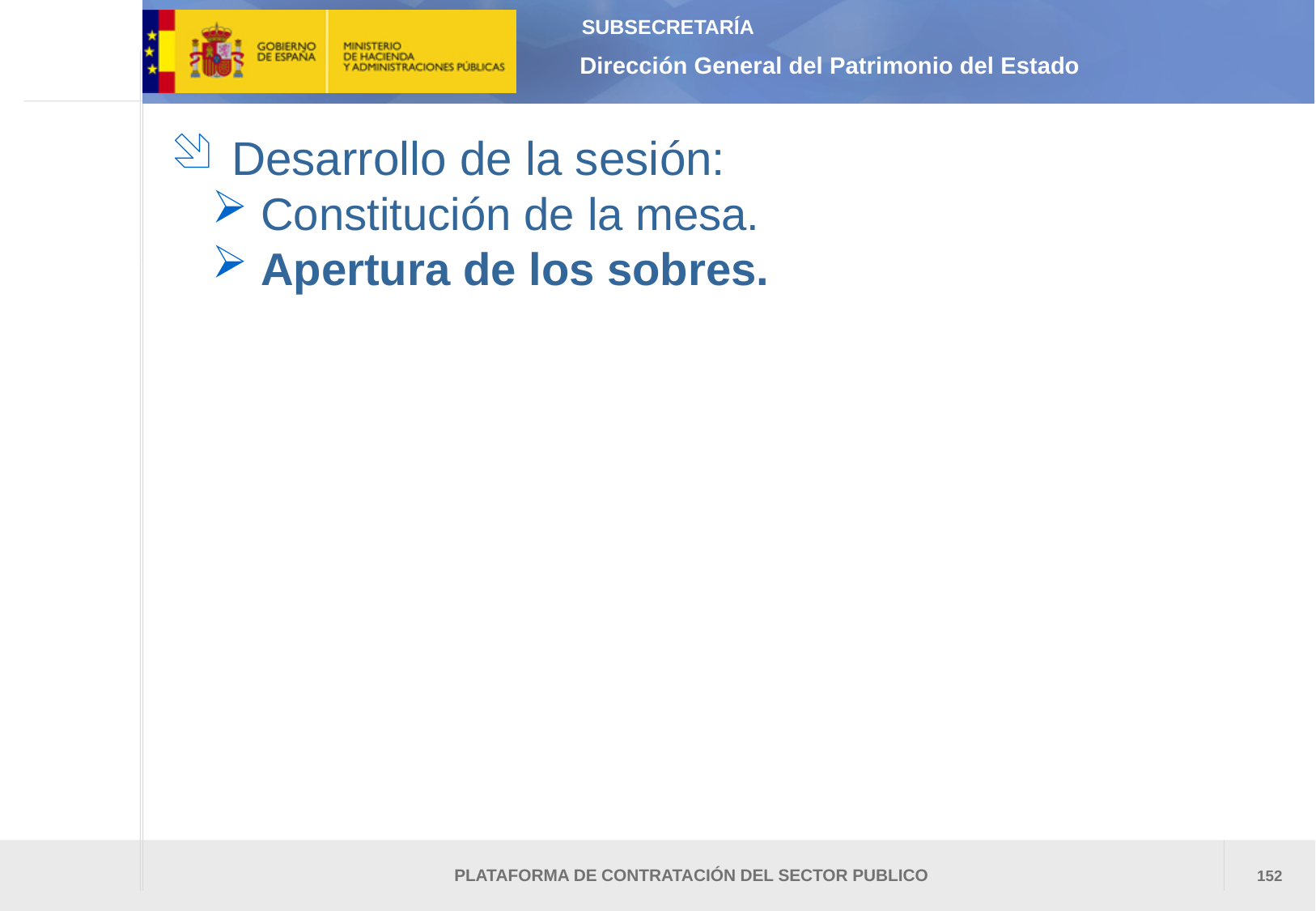

Desarrollo de la sesión:
 Constitución de la mesa.
 Apertura de los sobres.